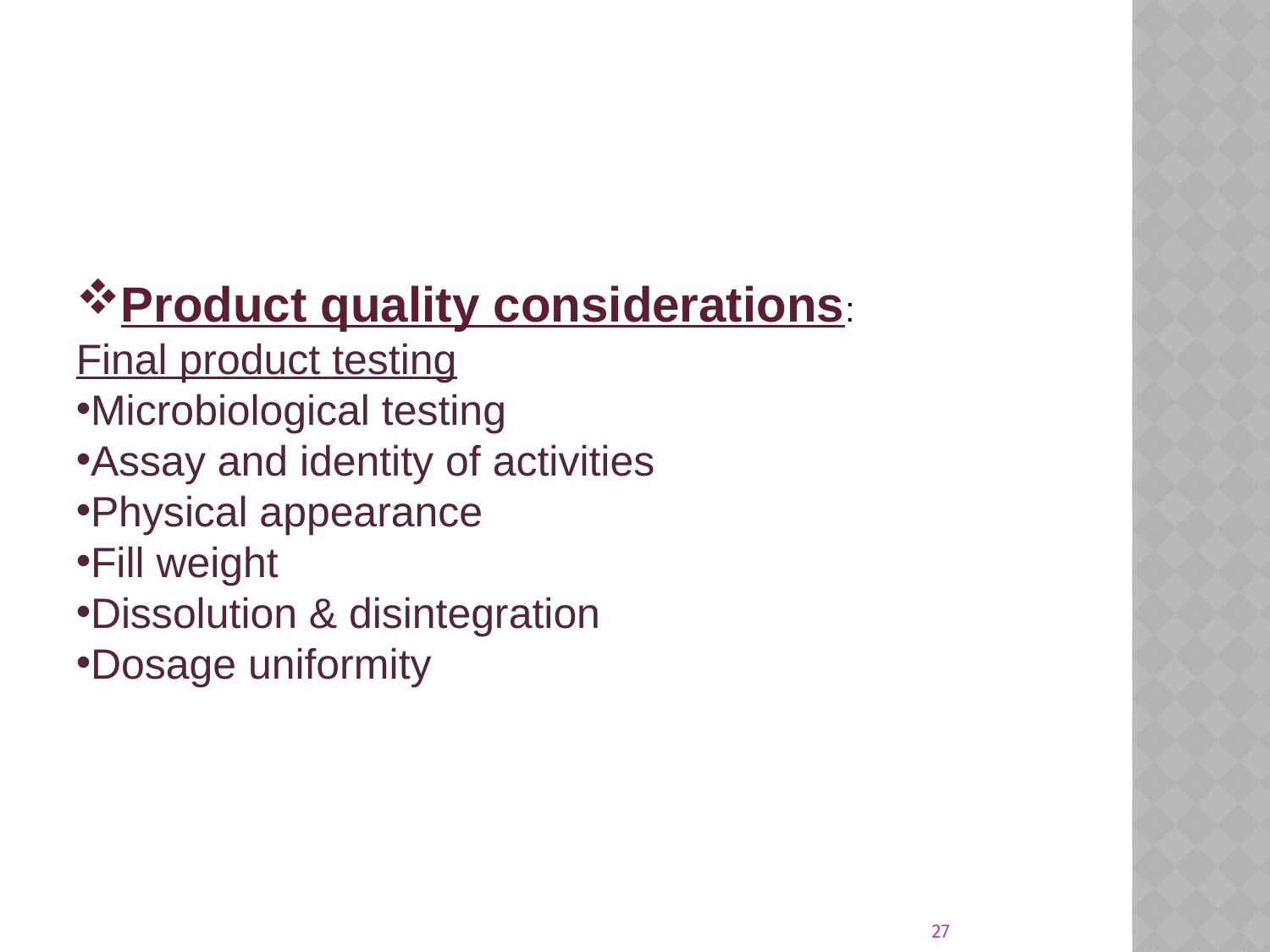

Product quality considerations:
Final product testing
Microbiological testing
Assay and identity of activities
Physical appearance
Fill weight
Dissolution & disintegration
Dosage uniformity
27